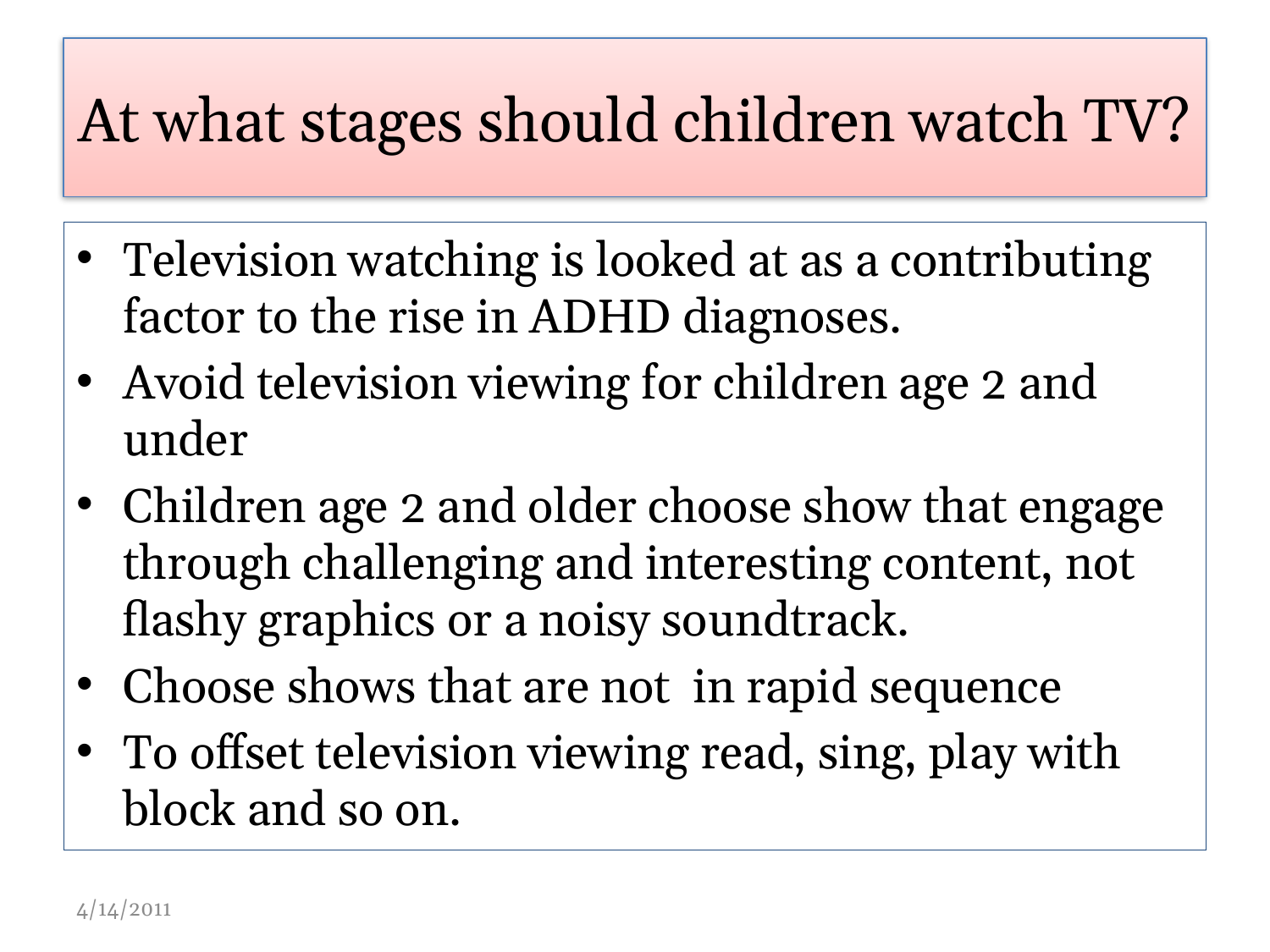

# At what stages should children watch TV?
Television watching is looked at as a contributing factor to the rise in ADHD diagnoses.
Avoid television viewing for children age 2 and under
Children age 2 and older choose show that engage through challenging and interesting content, not flashy graphics or a noisy soundtrack.
Choose shows that are not  in rapid sequence
To offset television viewing read, sing, play with block and so on.

4/14/2011